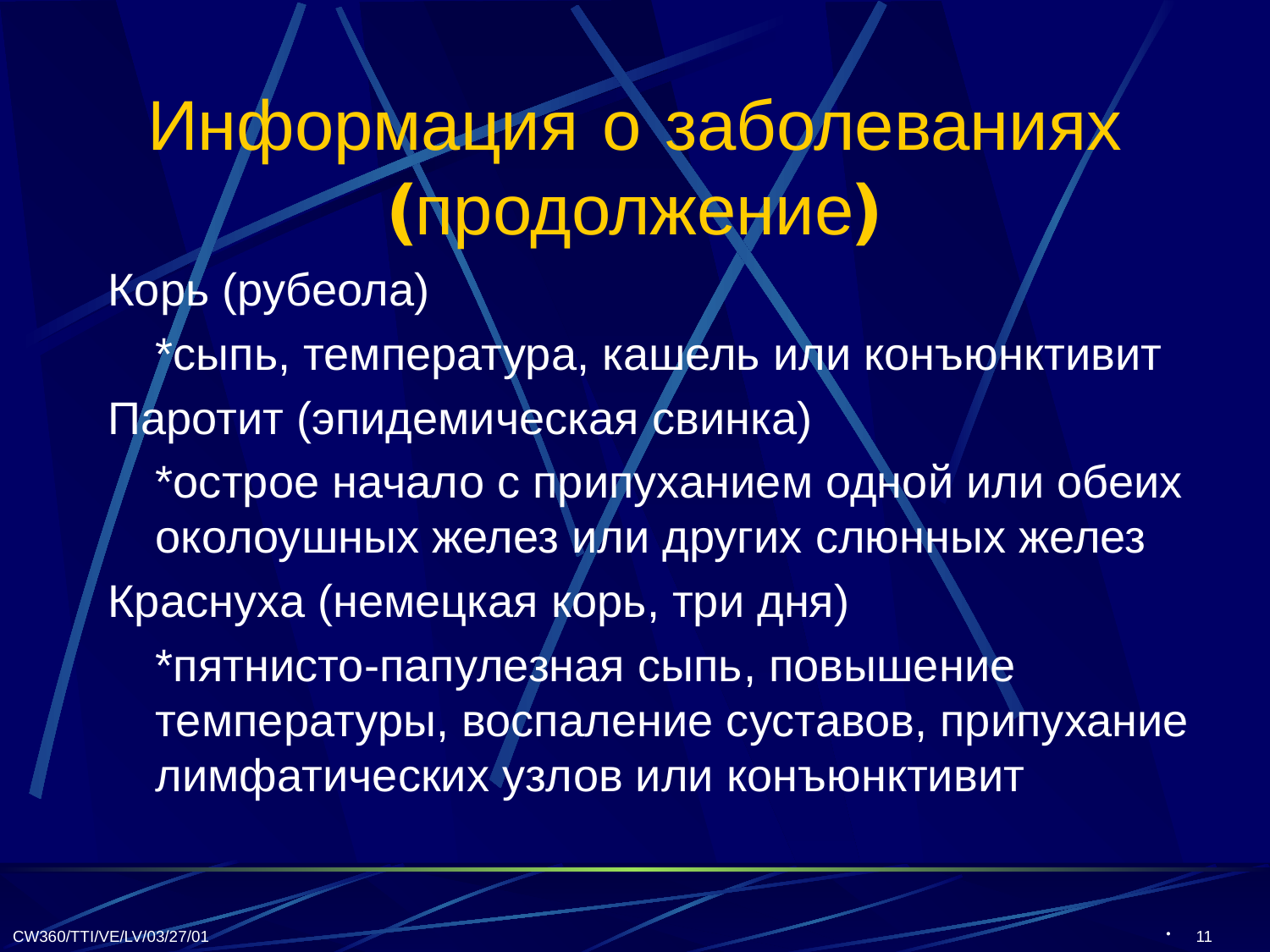

# Информация о заболеваниях (продолжение)
Корь (рубеола)
	*сыпь, температура, кашель или конъюнктивит
Паротит (эпидемическая свинка)
	*острое начало с припуханием одной или обеих околоушных желез или других слюнных желез
Краснуха (немецкая корь, три дня)
	*пятнисто-папулезная сыпь, повышение температуры, воспаление суставов, припухание лимфатических узлов или конъюнктивит
CW360/TTI/VE/LV/03/27/01